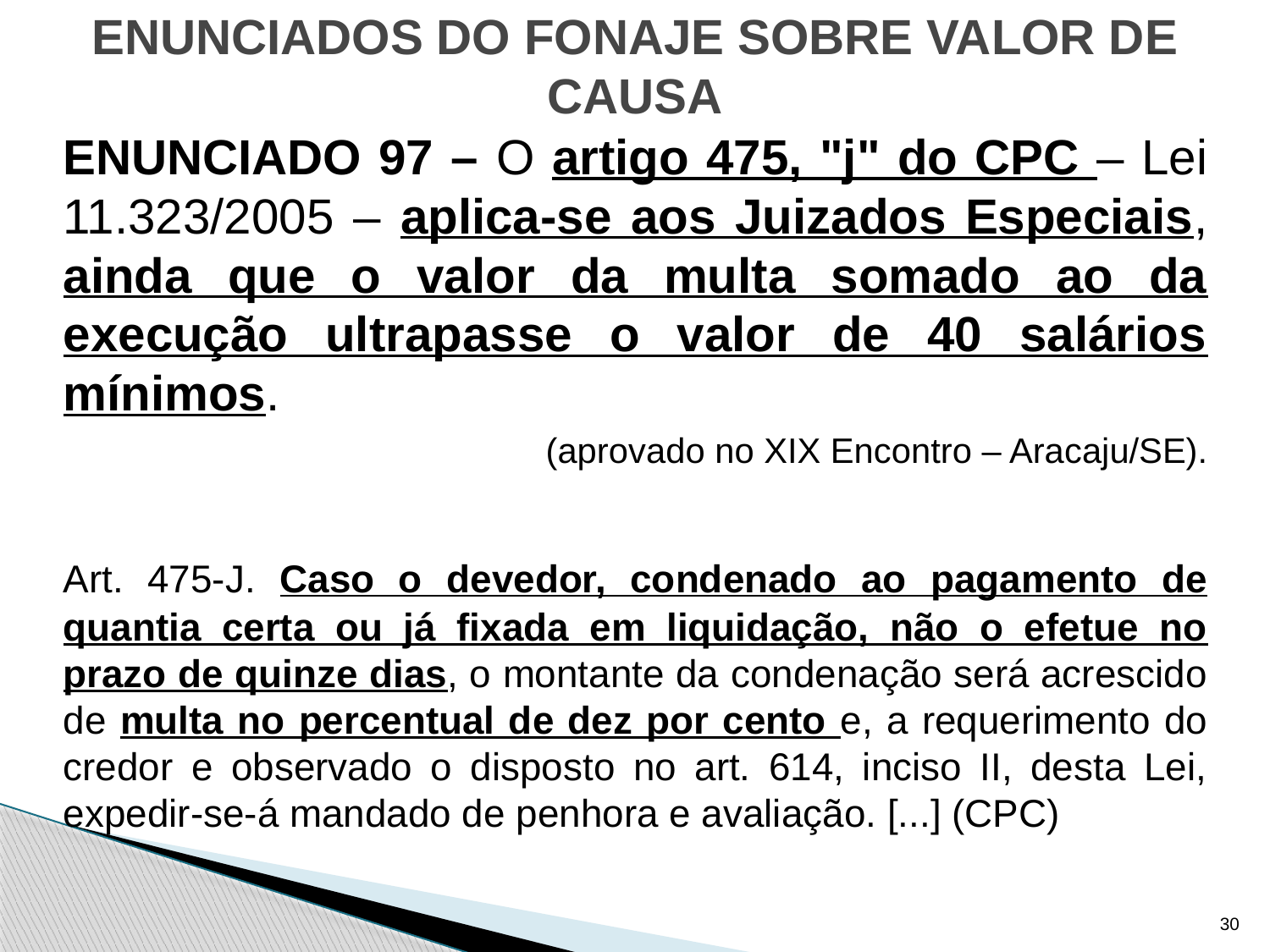

# ENUNCIADOS DO FONAJE SOBRE VALOR DE CAUSA
	ENUNCIADO 97 – O artigo 475, "j" do CPC – Lei 11.323/2005 – aplica-se aos Juizados Especiais, ainda que o valor da multa somado ao da execução ultrapasse o valor de 40 salários mínimos.
(aprovado no XIX Encontro – Aracaju/SE).

	Art. 475-J. Caso o devedor, condenado ao pagamento de quantia certa ou já fixada em liquidação, não o efetue no prazo de quinze dias, o montante da condenação será acrescido de multa no percentual de dez por cento e, a requerimento do credor e observado o disposto no art. 614, inciso II, desta Lei, expedir-se-á mandado de penhora e avaliação. [...] (CPC)
30